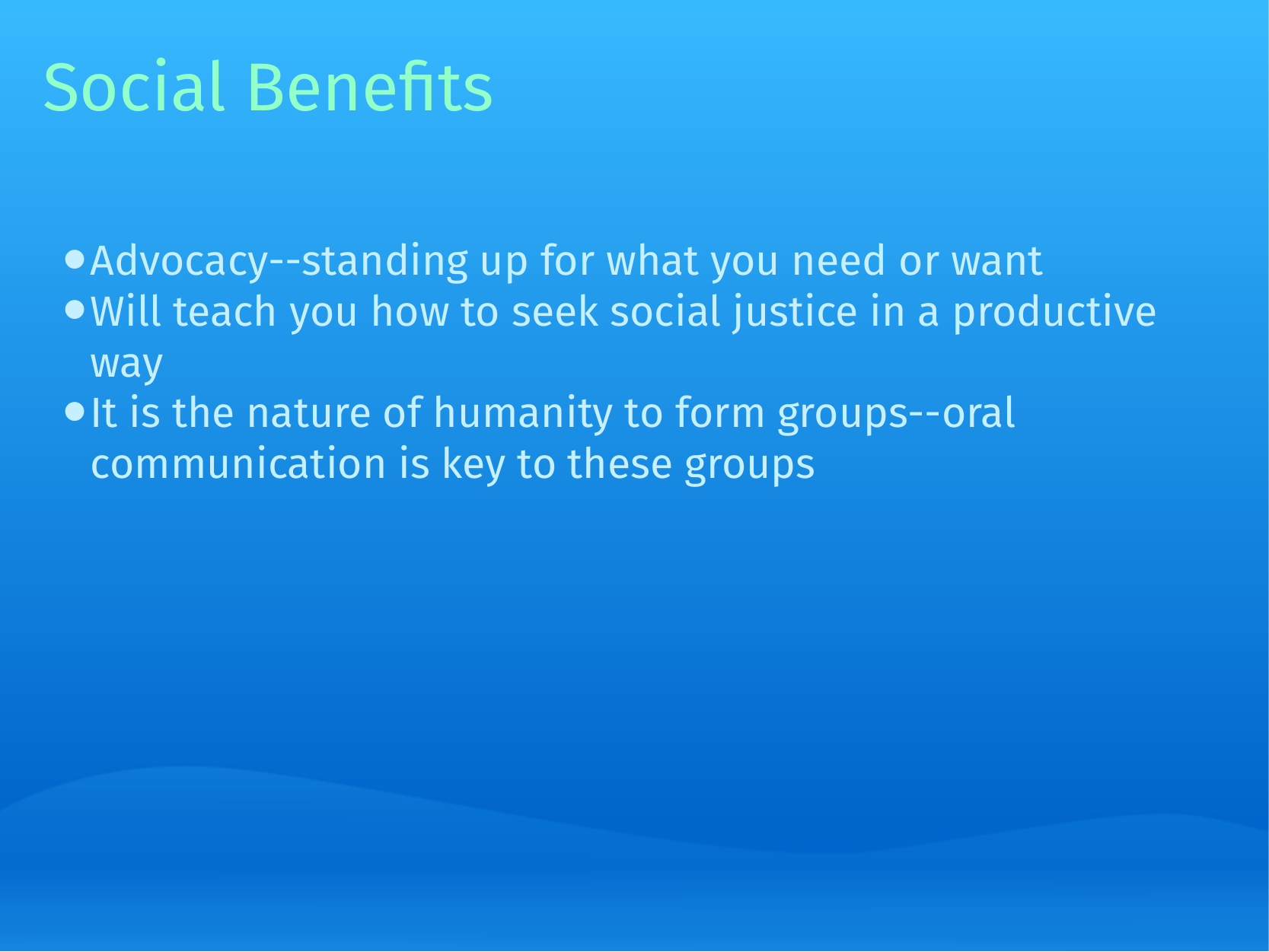

# Social Benefits
Advocacy--standing up for what you need or want
Will teach you how to seek social justice in a productive way
It is the nature of humanity to form groups--oral communication is key to these groups